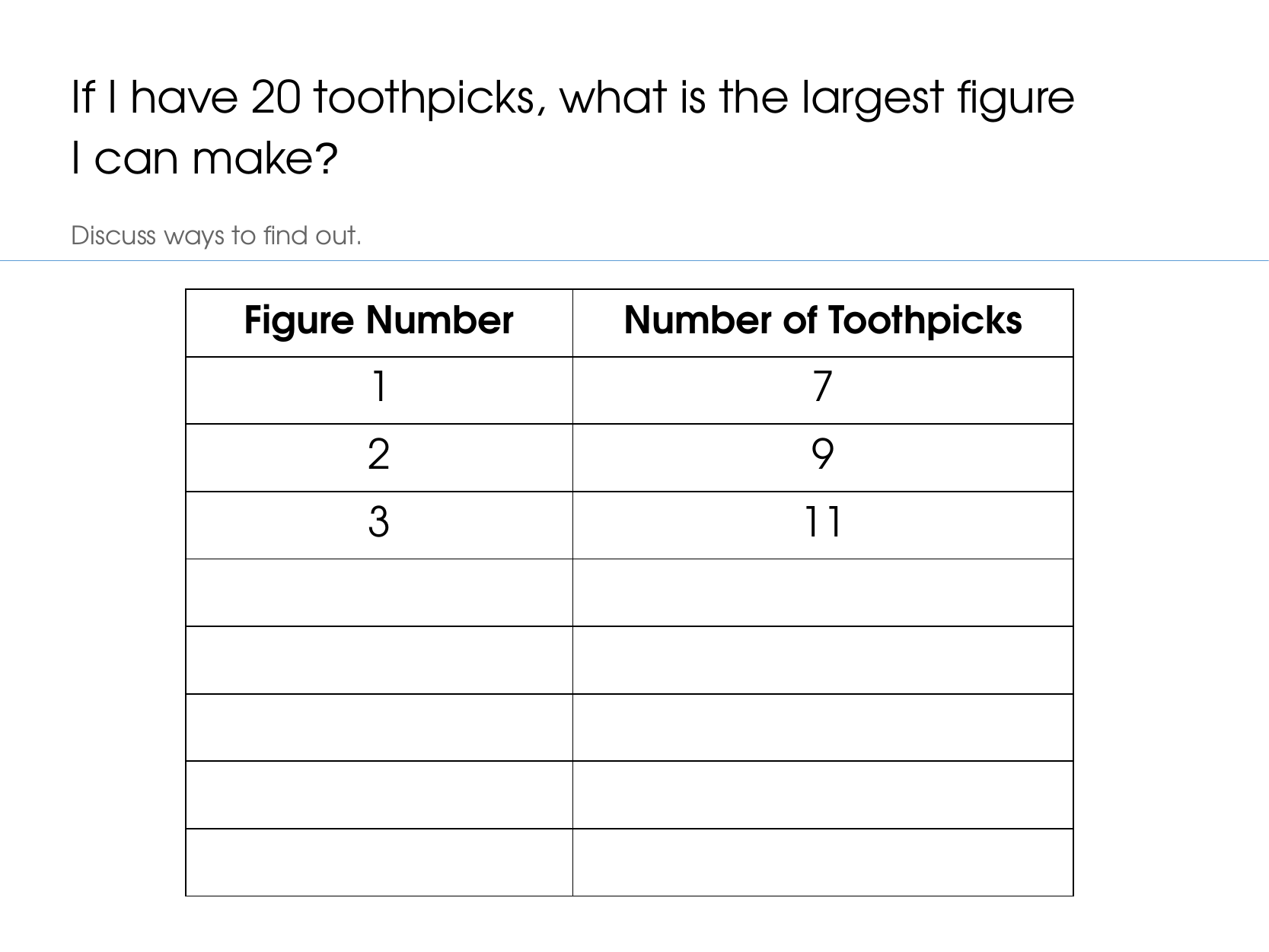

If I have 20 toothpicks, what is the largest figure
I can make?
Discuss ways to find out.
| Figure Number | Number of Toothpicks |
| --- | --- |
| 1 | 7 |
| 2 | 9 |
| 3 | 11 |
|  |  |
|  |  |
|  |  |
|  |  |
|  |  |